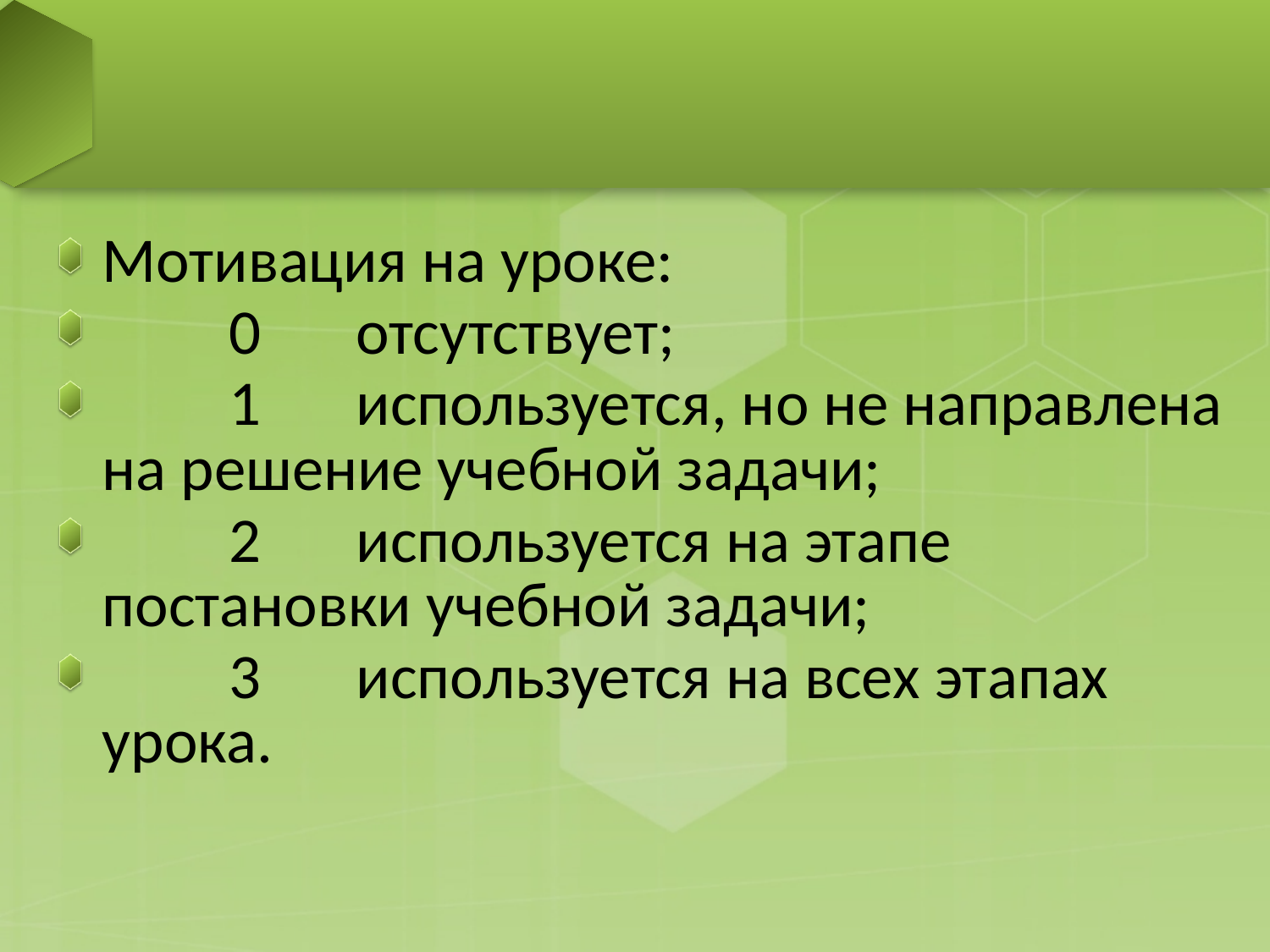

#
Мотивация на уроке:
	0	отсутствует;
	1	используется, но не направлена на решение учебной задачи;
	2	используется на этапе постановки учебной задачи;
	3	используется на всех этапах урока.